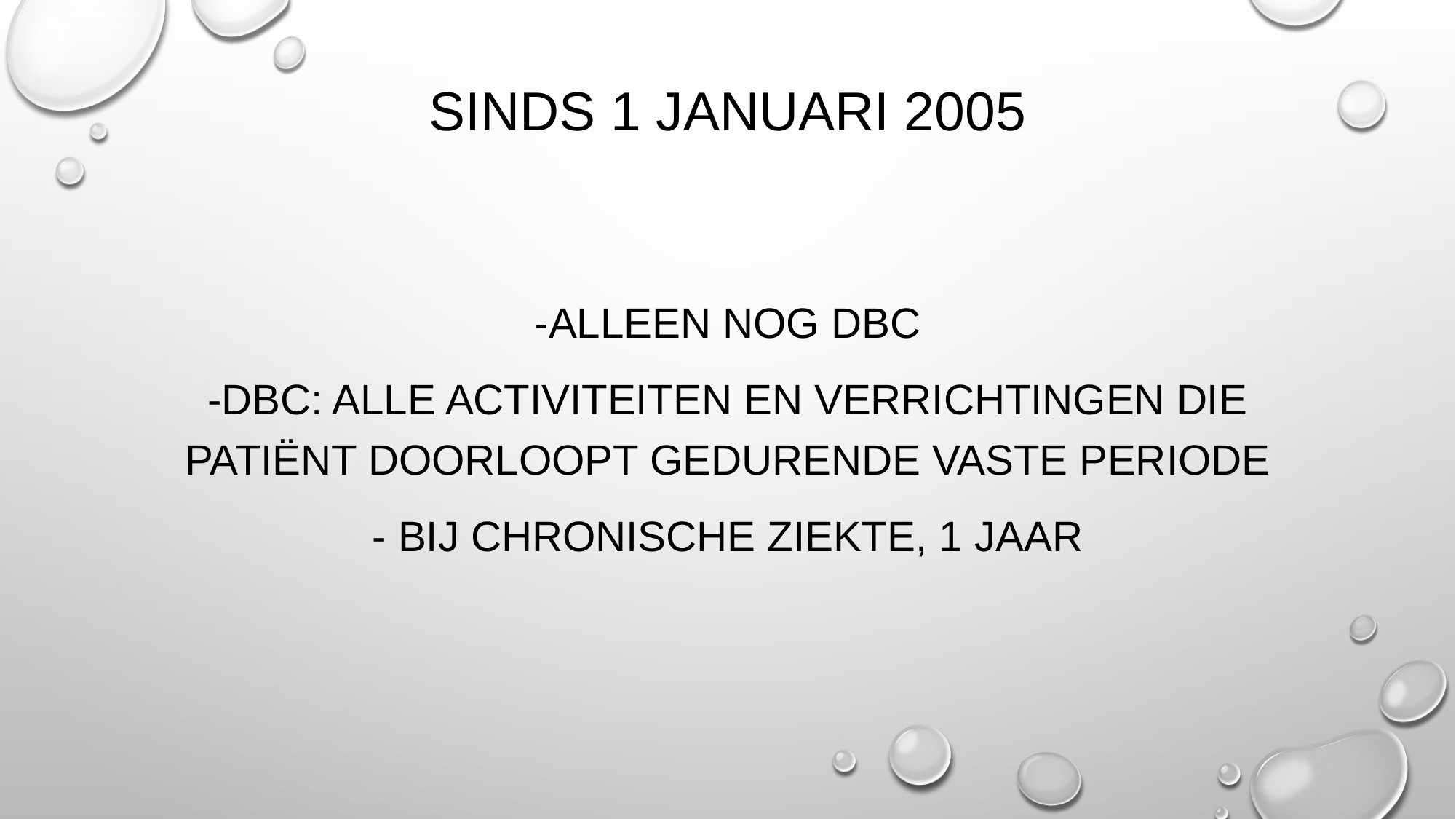

# Sinds 1 januari 2005
-alleen nog DBC
-DBC: alle activiteiten en verrichtingen die patiënt doorloopt gedurende vaste periode
- Bij chronische ziekte, 1 jaar